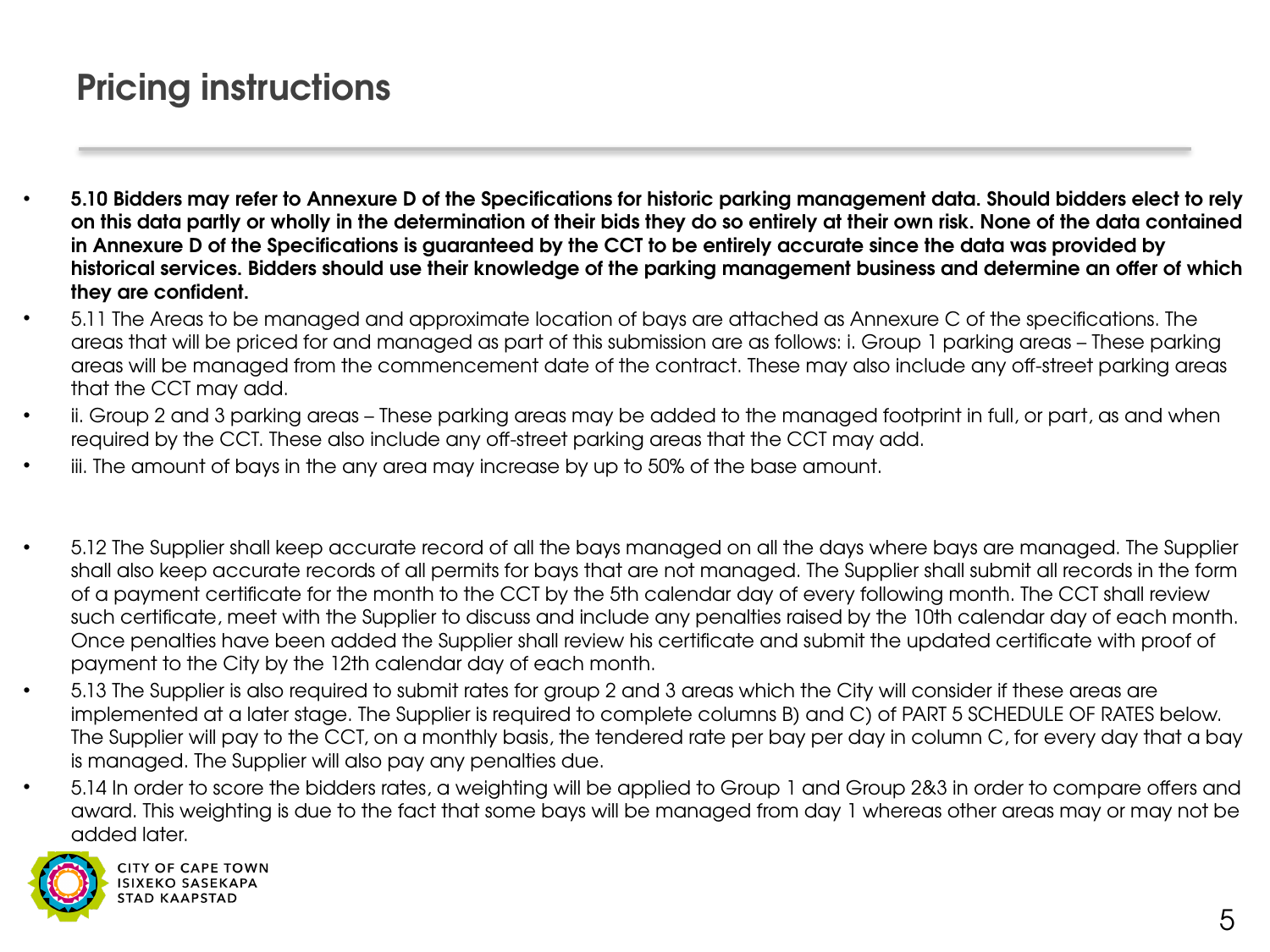

# Pricing instructions
5.10 Bidders may refer to Annexure D of the Specifications for historic parking management data. Should bidders elect to rely on this data partly or wholly in the determination of their bids they do so entirely at their own risk. None of the data contained in Annexure D of the Specifications is guaranteed by the CCT to be entirely accurate since the data was provided by historical services. Bidders should use their knowledge of the parking management business and determine an offer of which they are confident.
5.11 The Areas to be managed and approximate location of bays are attached as Annexure C of the specifications. The areas that will be priced for and managed as part of this submission are as follows: i. Group 1 parking areas – These parking areas will be managed from the commencement date of the contract. These may also include any off-street parking areas that the CCT may add.
ii. Group 2 and 3 parking areas – These parking areas may be added to the managed footprint in full, or part, as and when required by the CCT. These also include any off-street parking areas that the CCT may add.
iii. The amount of bays in the any area may increase by up to 50% of the base amount.

5.12 The Supplier shall keep accurate record of all the bays managed on all the days where bays are managed. The Supplier shall also keep accurate records of all permits for bays that are not managed. The Supplier shall submit all records in the form of a payment certificate for the month to the CCT by the 5th calendar day of every following month. The CCT shall review such certificate, meet with the Supplier to discuss and include any penalties raised by the 10th calendar day of each month. Once penalties have been added the Supplier shall review his certificate and submit the updated certificate with proof of payment to the City by the 12th calendar day of each month.
5.13 The Supplier is also required to submit rates for group 2 and 3 areas which the City will consider if these areas are implemented at a later stage. The Supplier is required to complete columns B) and C) of PART 5 SCHEDULE OF RATES below. The Supplier will pay to the CCT, on a monthly basis, the tendered rate per bay per day in column C, for every day that a bay is managed. The Supplier will also pay any penalties due.
5.14 In order to score the bidders rates, a weighting will be applied to Group 1 and Group 2&3 in order to compare offers and award. This weighting is due to the fact that some bays will be managed from day 1 whereas other areas may or may not be added later.
5